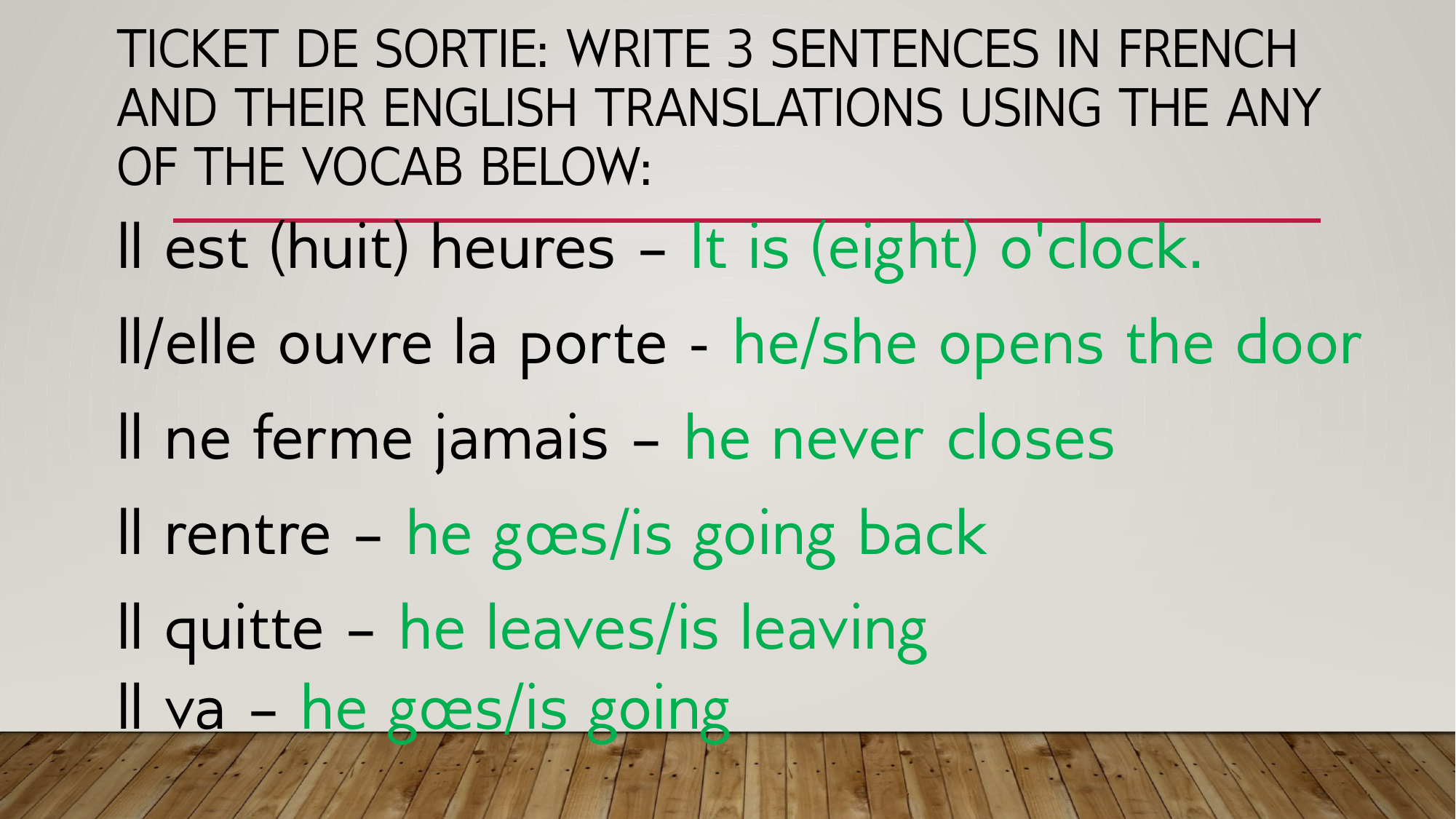

# Ticket de sortie: write 3 sentences in French and their english translations using the any of the vocab below:
Il est (huit) heures – It is (eight) o'clock.
Il/elle ouvre la porte - he/she opens the door
Il ne ferme jamais – he never closes
Il rentre – he goes/is going back
Il quitte – he leaves/is leaving
Il va – he goes/is going